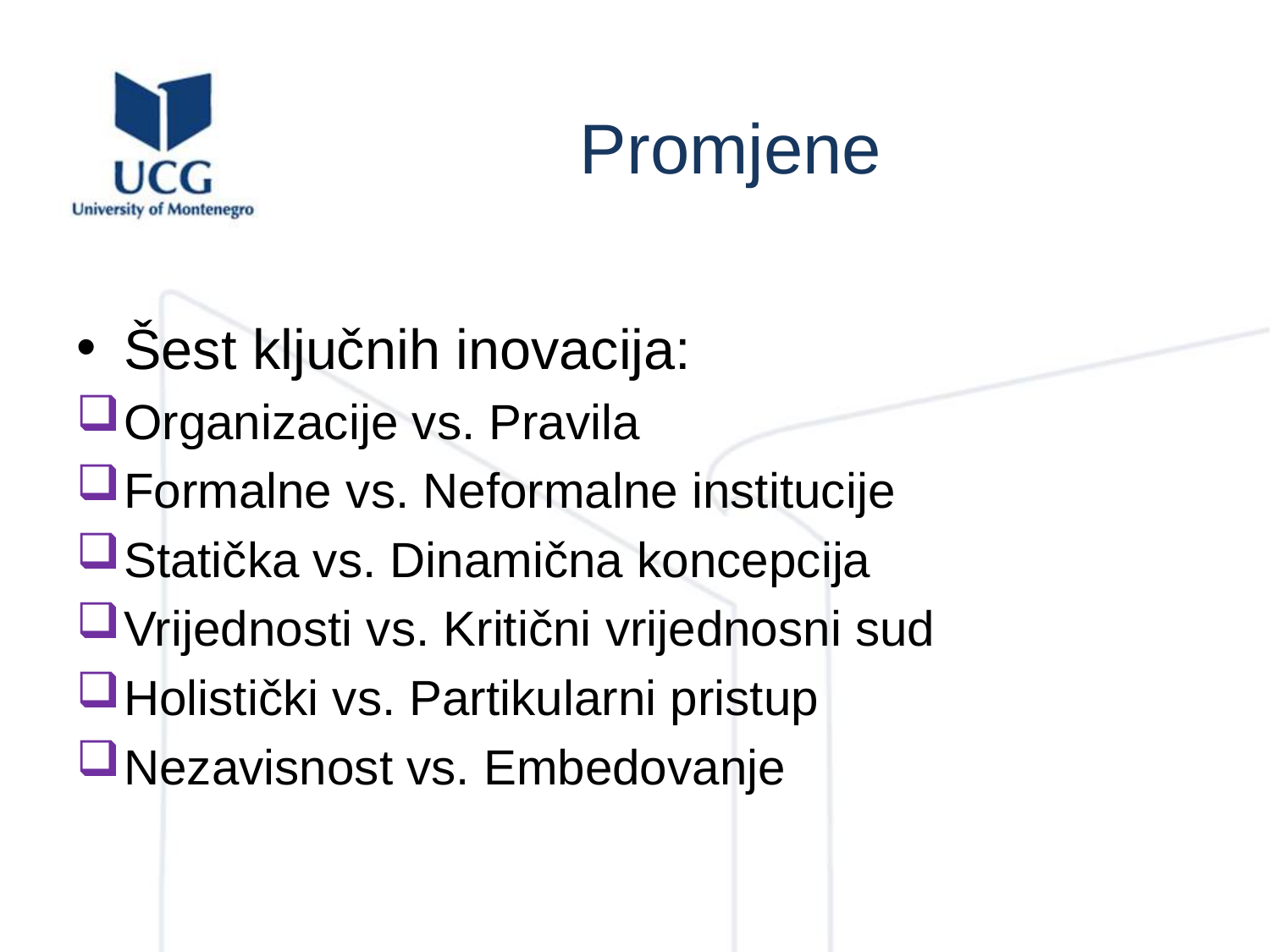

# Promjene
Šest ključnih inovacija:
Organizacije vs. Pravila
Formalne vs. Neformalne institucije
Statička vs. Dinamična koncepcija
Vrijednosti vs. Kritični vrijednosni sud
Holistički vs. Partikularni pristup
Nezavisnost vs. Embedovanje